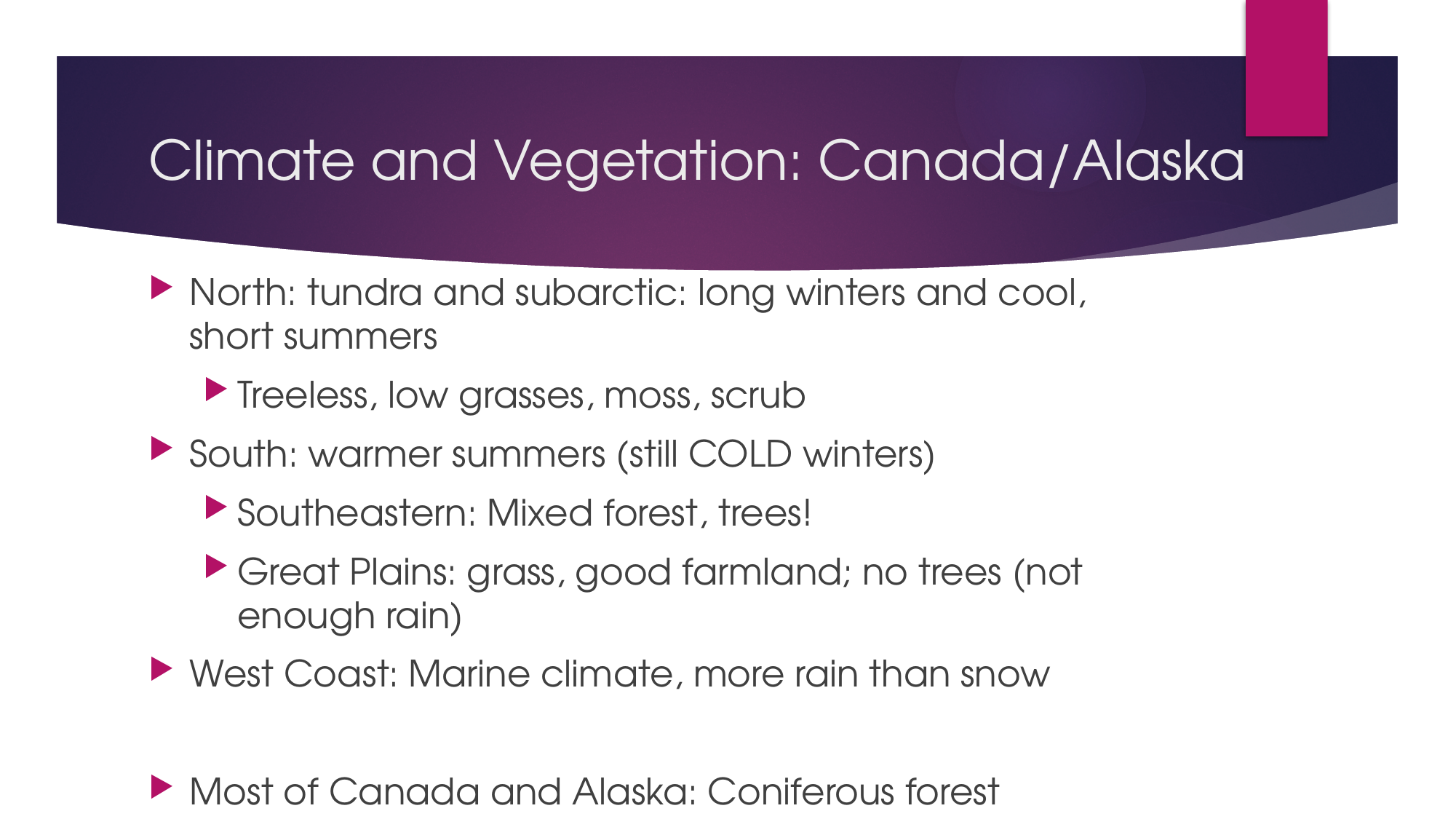

# Climate and Vegetation: Canada/Alaska
North: tundra and subarctic: long winters and cool, short summers
Treeless, low grasses, moss, scrub
South: warmer summers (still COLD winters)
Southeastern: Mixed forest, trees!
Great Plains: grass, good farmland; no trees (not enough rain)
West Coast: Marine climate, more rain than snow

Most of Canada and Alaska: Coniferous forest